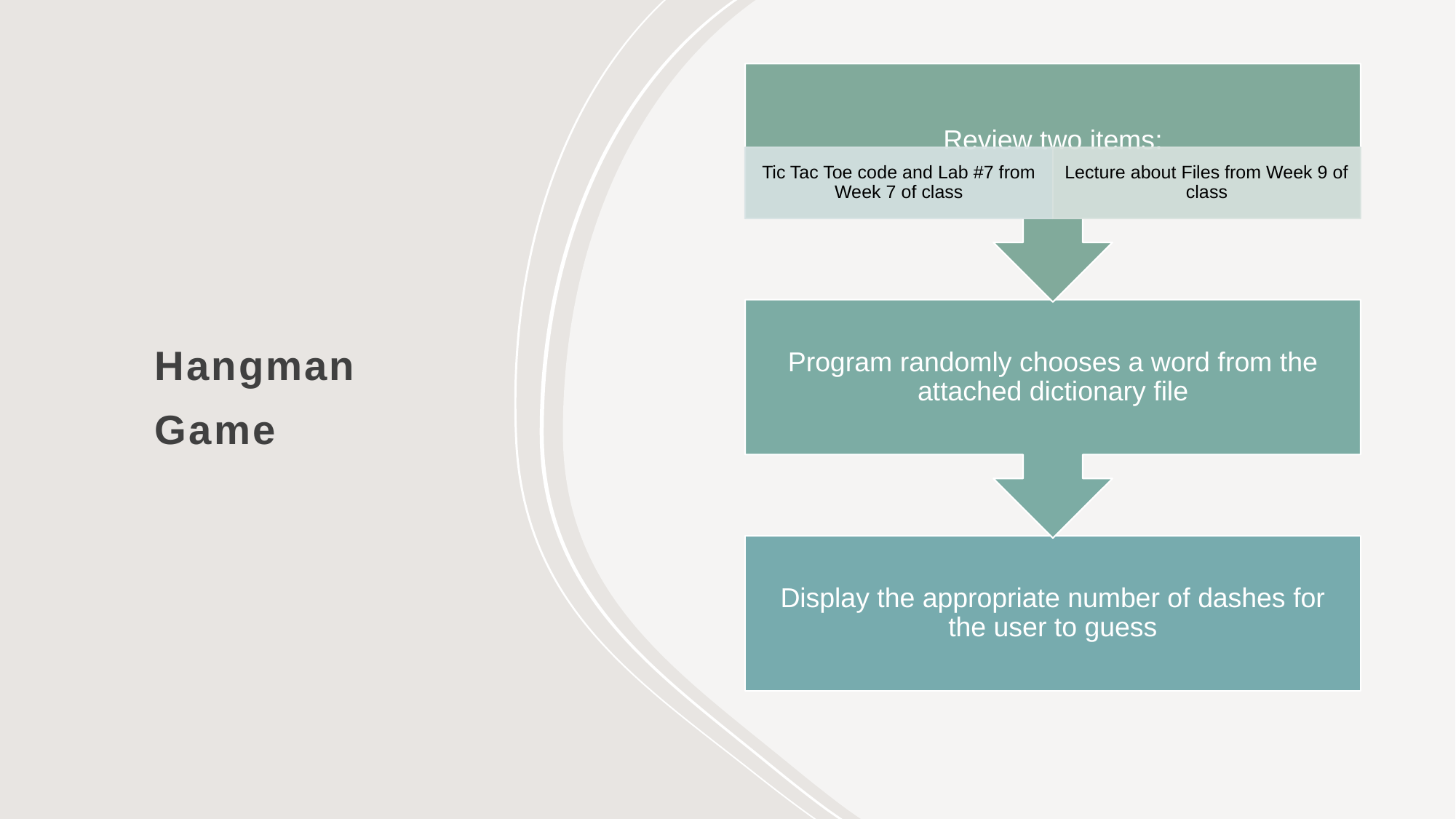

Display the appropriate number of dashes for the user to guess
Program randomly chooses a word from the attached dictionary file
Review two items:
Tic Tac Toe code and Lab #7 from Week 7 of class
Lecture about Files from Week 9 of class
# Hangman Game